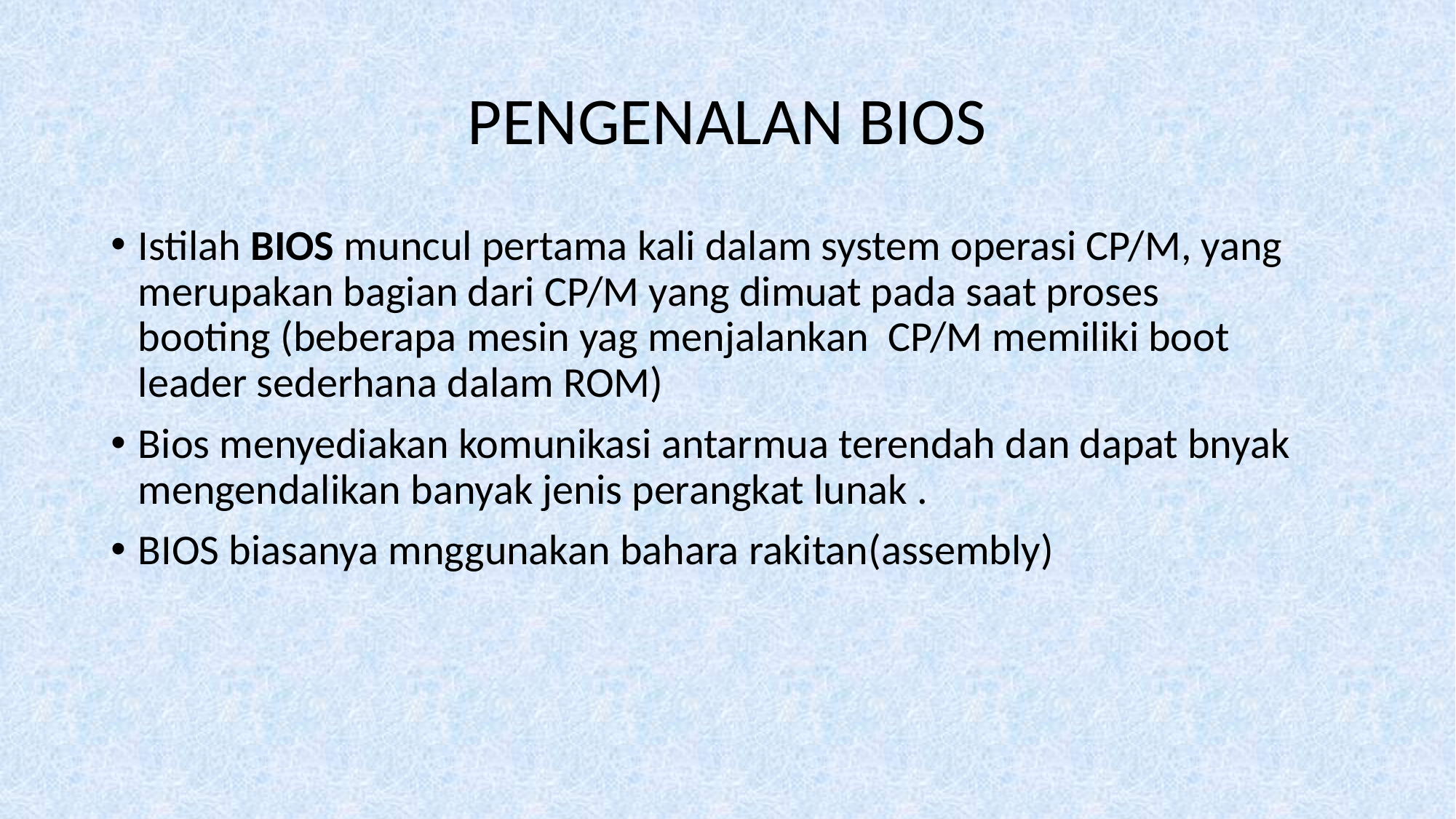

# PENGENALAN BIOS
Istilah BIOS muncul pertama kali dalam system operasi CP/M, yang merupakan bagian dari CP/M yang dimuat pada saat proses 	booting (beberapa mesin yag menjalankan  CP/M memiliki boot leader sederhana dalam ROM)
Bios menyediakan komunikasi antarmua terendah dan dapat bnyak mengendalikan banyak jenis perangkat lunak .
BIOS biasanya mnggunakan bahara rakitan(assembly)